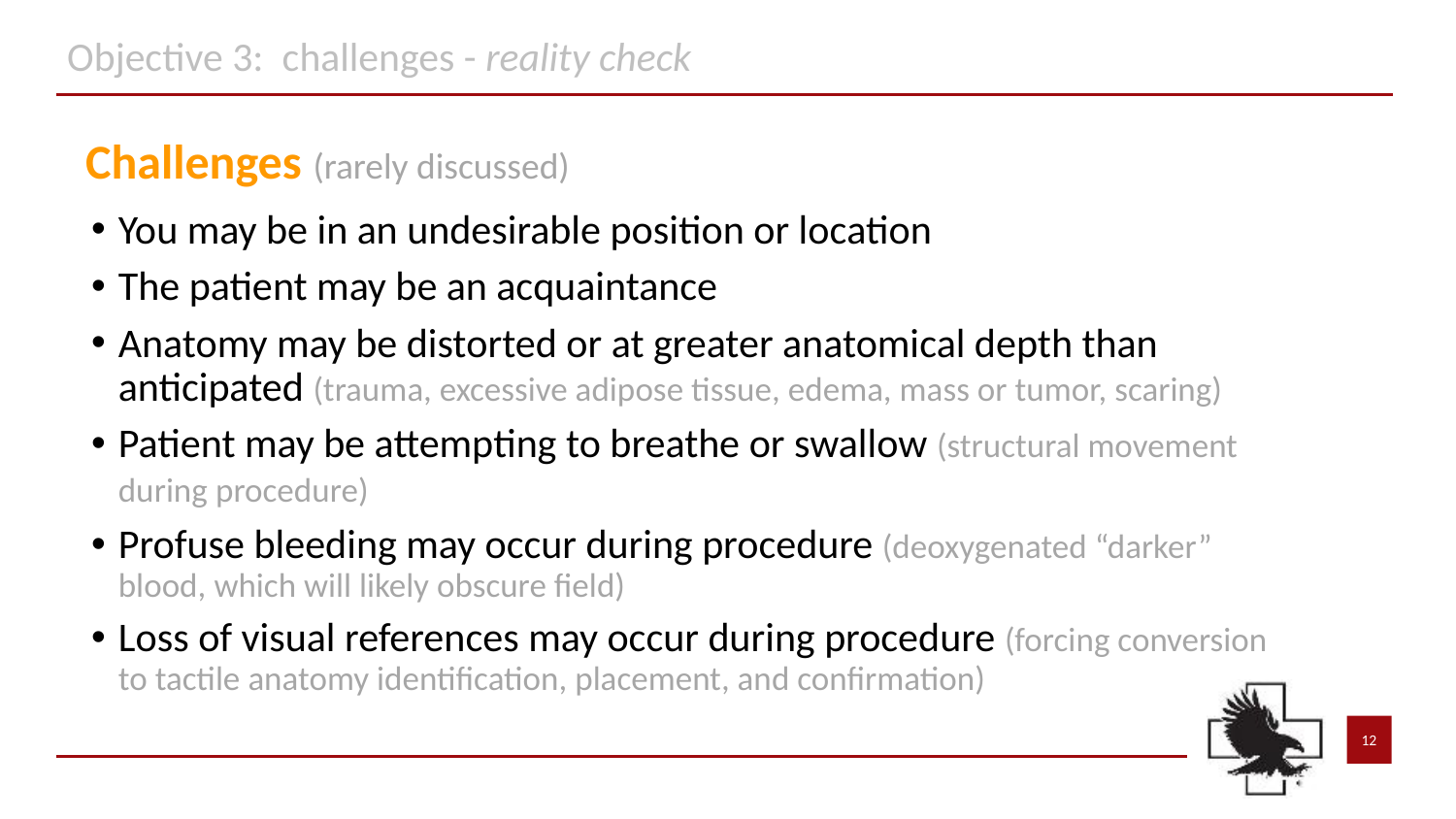

Objective 3:  challenges - reality check
Challenges (rarely discussed)
You may be in an undesirable position or location
The patient may be an acquaintance
Anatomy may be distorted or at greater anatomical depth than anticipated (trauma, excessive adipose tissue, edema, mass or tumor, scaring)
Patient may be attempting to breathe or swallow (structural movement during procedure)
Profuse bleeding may occur during procedure (deoxygenated “darker” blood, which will likely obscure field)
Loss of visual references may occur during procedure (forcing conversion to tactile anatomy identification, placement, and confirmation)
12